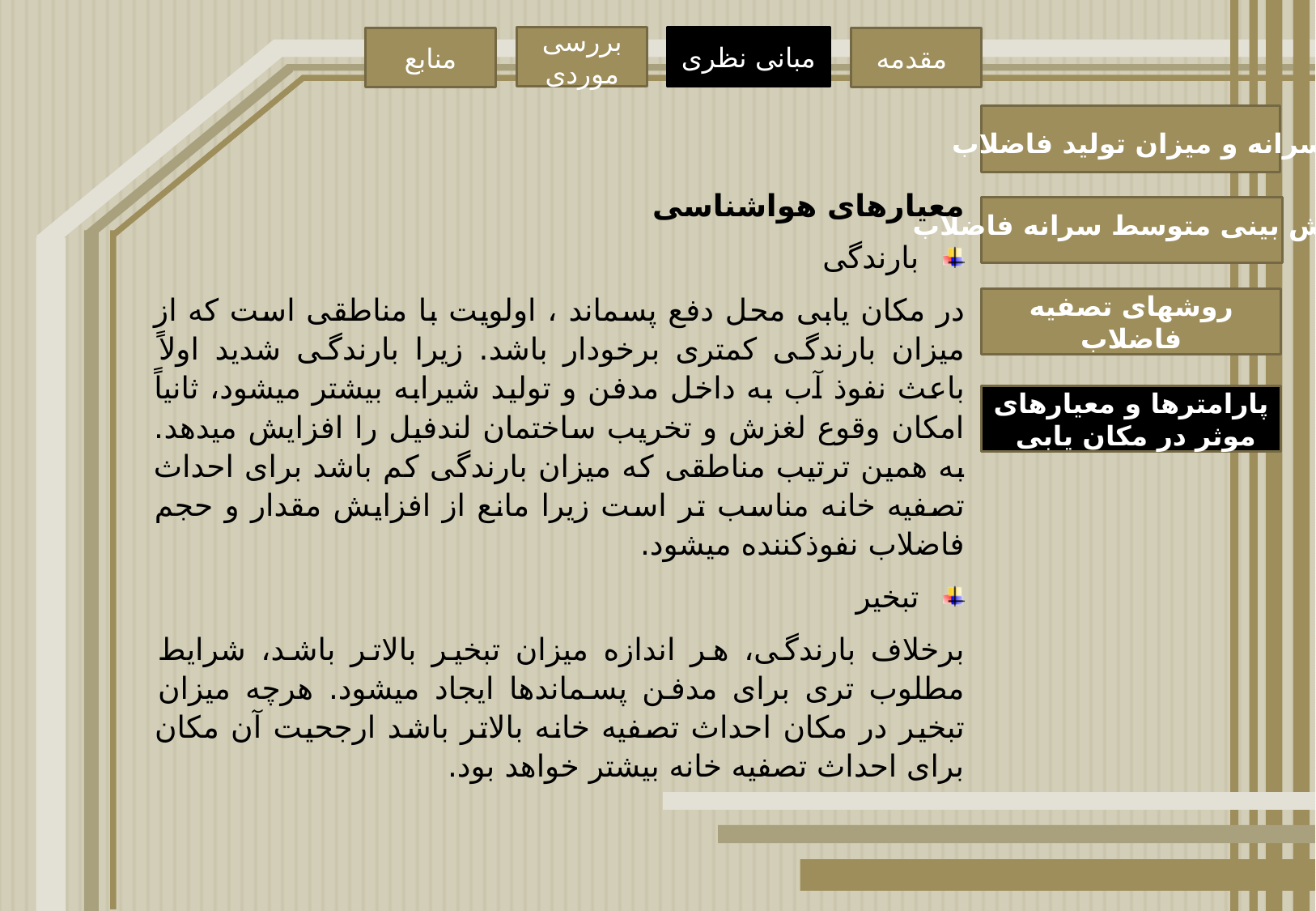

بررسی موردی
مبانی نظری
منابع
مقدمه

سرانه و میزان تولید فاضلاب
معیارهای هواشناسی
بارندگی
در مکان یابی محل دفع پسماند ، اولویت با مناطقی است که از میزان بارندگی کمتری برخودار باشد. زیرا بارندگی شدید اولاً باعث نفوذ آب به داخل مدفن و تولید شیرابه بیشتر میشود، ثانیاً امکان وقوع لغزش و تخریب ساختمان لندفیل را افزایش میدهد. به همین ترتیب مناطقی که میزان بارندگی کم باشد برای احداث تصفیه خانه مناسب تر است زیرا مانع از افزایش مقدار و حجم فاضلاب نفوذکننده میشود.
تبخیر
برخلاف بارندگی، هر اندازه میزان تبخیر بالاتر باشد، شرایط مطلوب تری برای مدفن پسماندها ایجاد میشود. هرچه میزان تبخیر در مکان احداث تصفیه خانه بالاتر باشد ارجحیت آن مکان برای احداث تصفیه خانه بیشتر خواهد بود.
پیش بینی متوسط سرانه فاضلاب
روشهای تصفیه فاضلاب
پارامترها و معیارهای موثر در مکان یابی